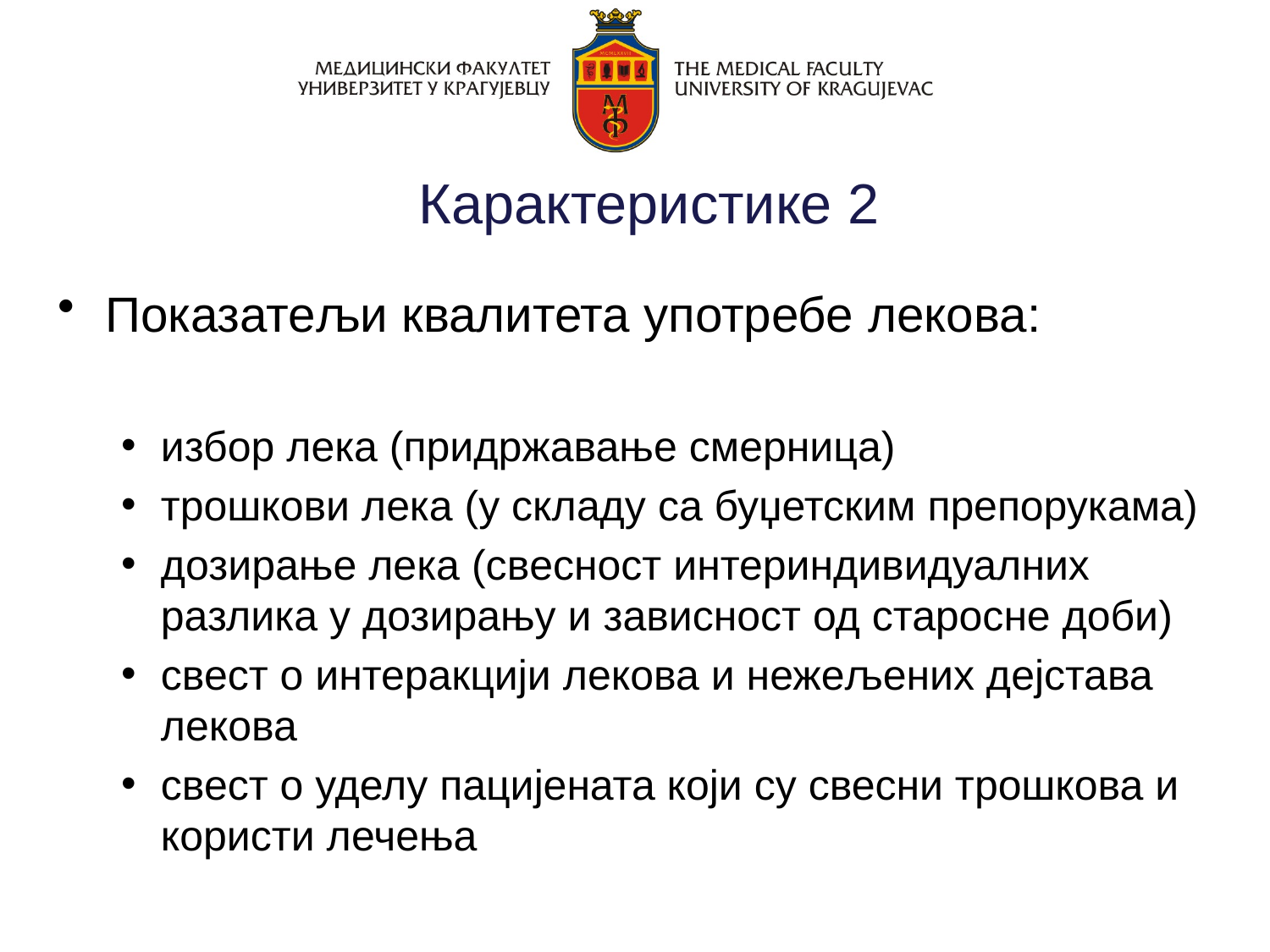

# Карактеристике 2
Показатељи квалитета употребе лекова:

избор лека (придржавање смерница)
трошкови лека (у складу са буџетским препорукама)
дозирање лека (свесност интериндивидуалних разлика у дозирању и зависност од старосне доби)
свест о интеракцији лекова и нежељених дејстава лекова
свест о уделу пацијената који су свесни трошкова и користи лечења